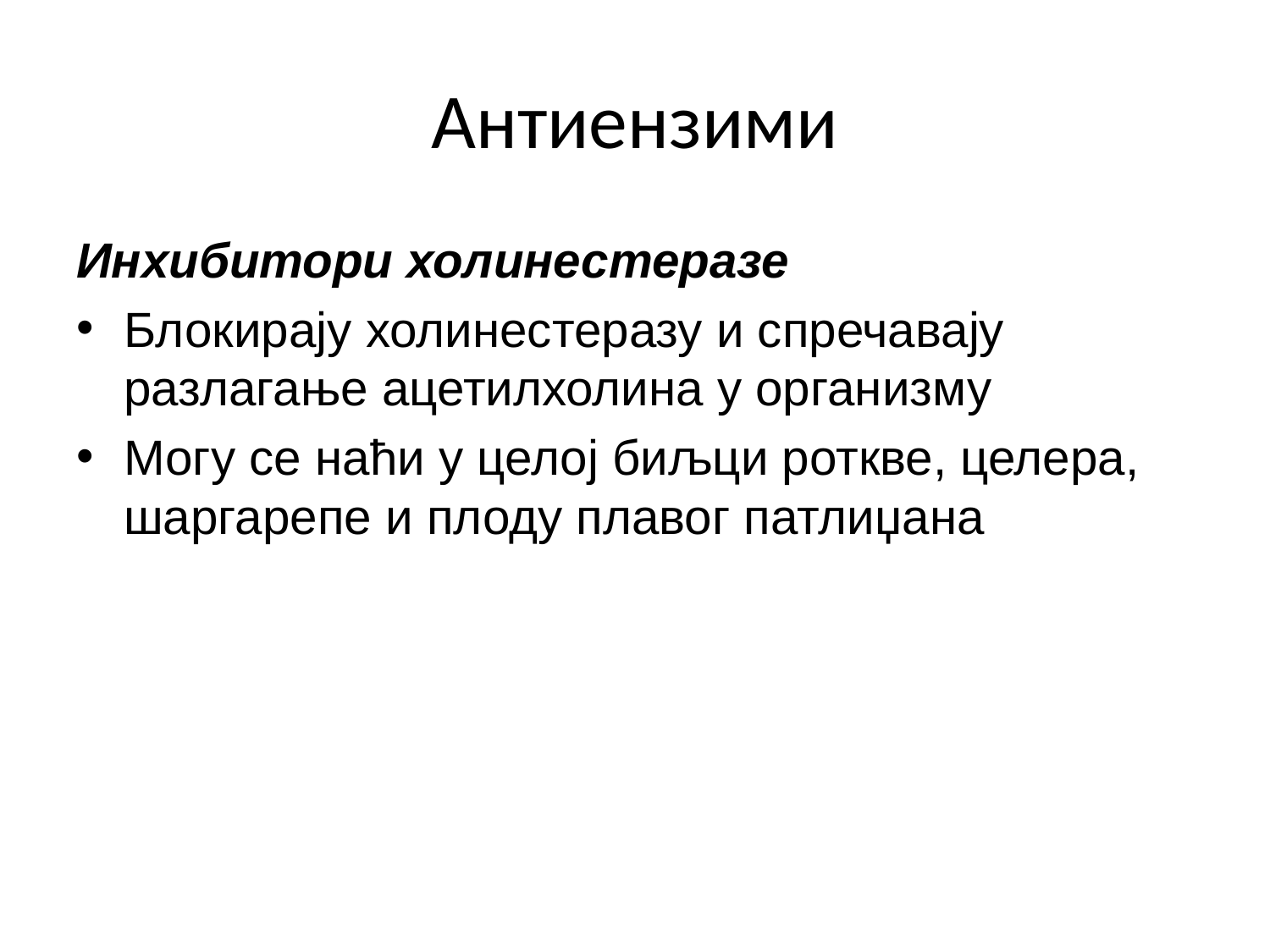

# Антиензими
Инхибитори холинестеразе
Блокирају холинестеразу и спречавају разлагање ацетилхолина у организму
Могу се наћи у целој биљци роткве, целера, шаргарепе и плоду плавог патлиџана